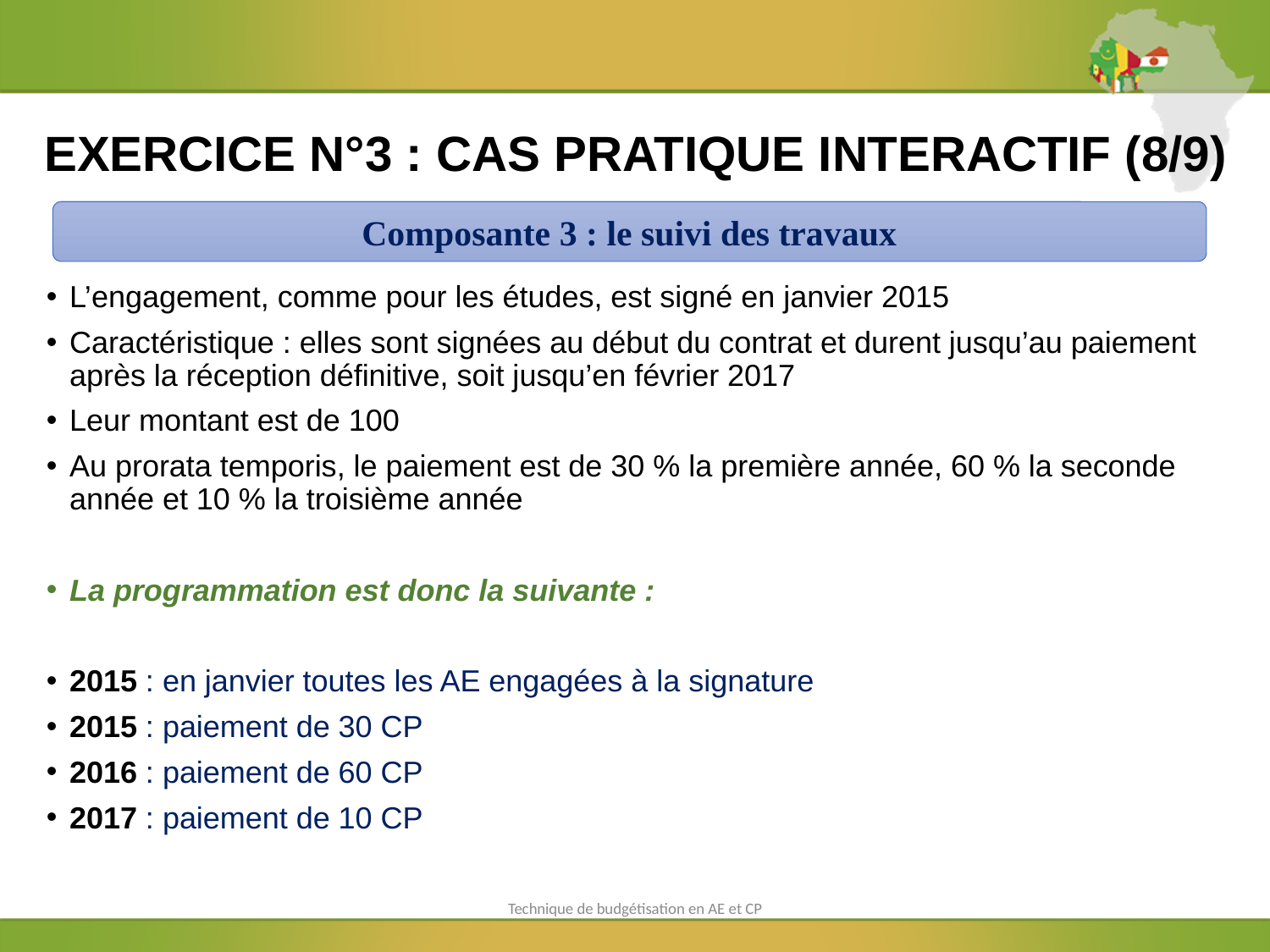

# EXERCICE N°3 : CAS PRATIQUE INTERACTIF (8/9)
Composante 3 : le suivi des travaux
L’engagement, comme pour les études, est signé en janvier 2015
Caractéristique : elles sont signées au début du contrat et durent jusqu’au paiement après la réception définitive, soit jusqu’en février 2017
Leur montant est de 100
Au prorata temporis, le paiement est de 30 % la première année, 60 % la seconde année et 10 % la troisième année

La programmation est donc la suivante :

2015 : en janvier toutes les AE engagées à la signature
2015 : paiement de 30 CP
2016 : paiement de 60 CP
2017 : paiement de 10 CP

Technique de budgétisation en AE et CP